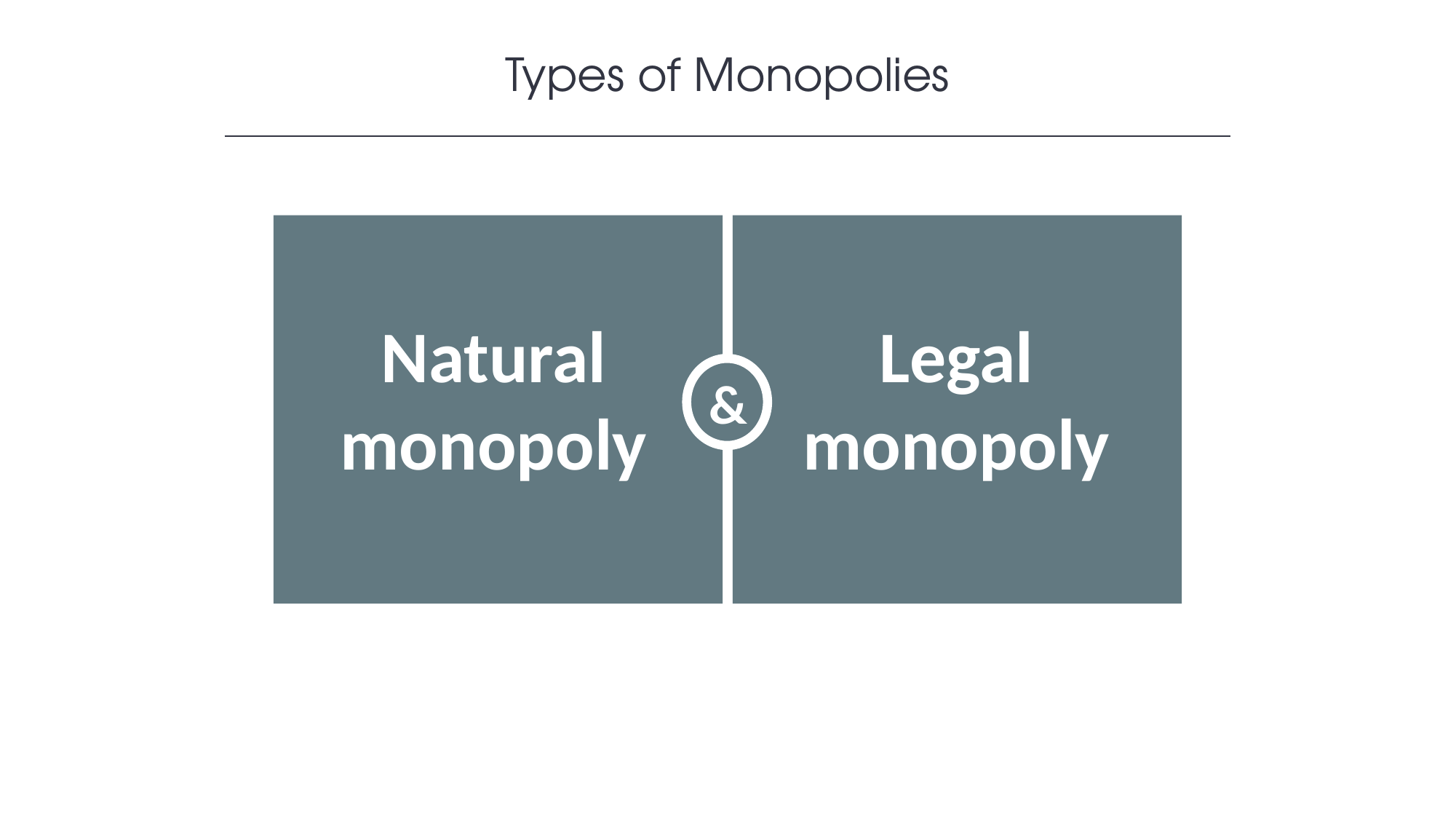

Types of Monopolies

&
Natural monopoly
Legal monopoly